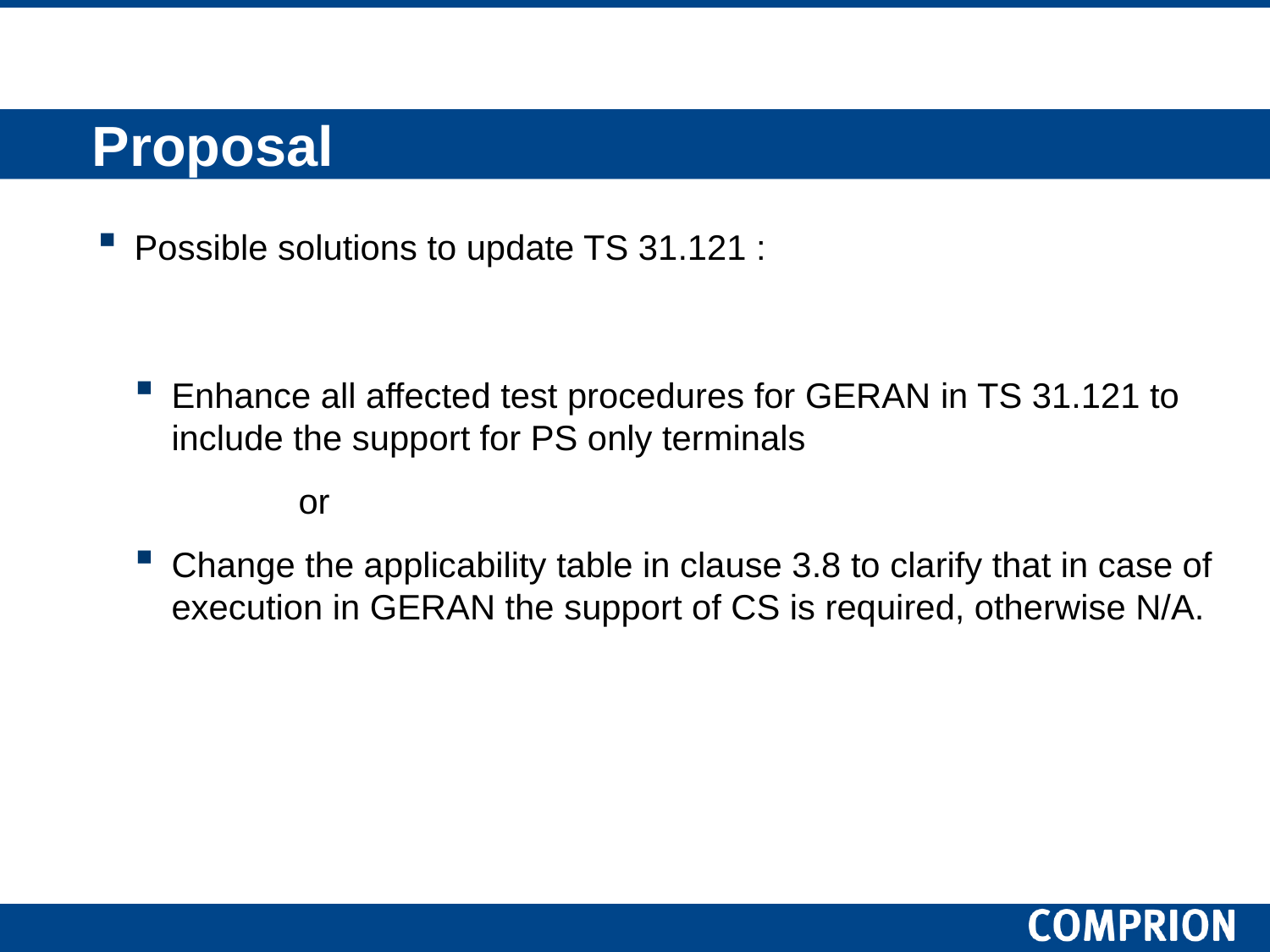

# Proposal
Possible solutions to update TS 31.121 :
Enhance all affected test procedures for GERAN in TS 31.121 to include the support for PS only terminals
   	or
Change the applicability table in clause 3.8 to clarify that in case of execution in GERAN the support of CS is required, otherwise N/A.